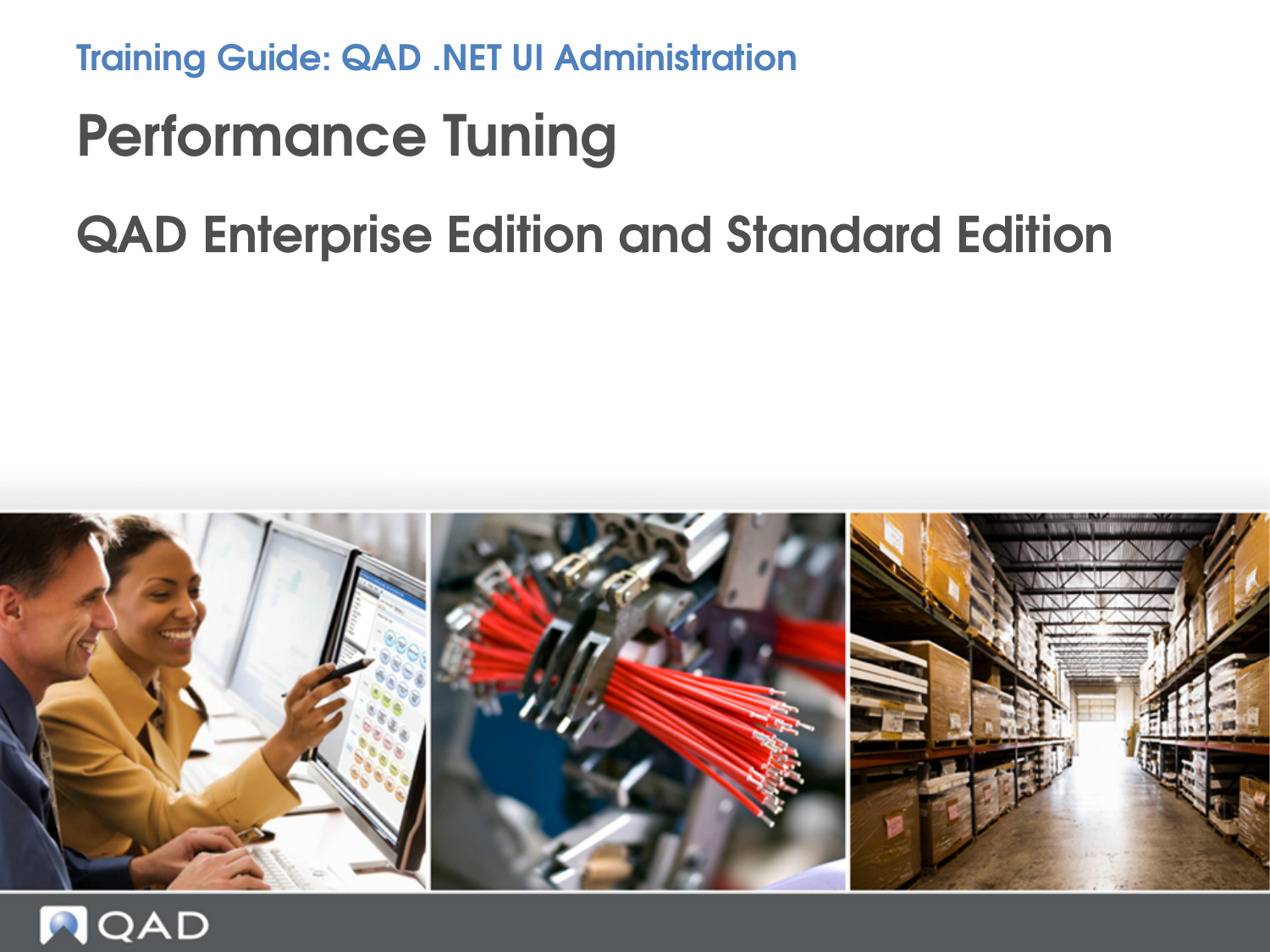

Training Guide: QAD .NET UI Administration
# Performance Tuning
QAD Enterprise Edition and Standard Edition